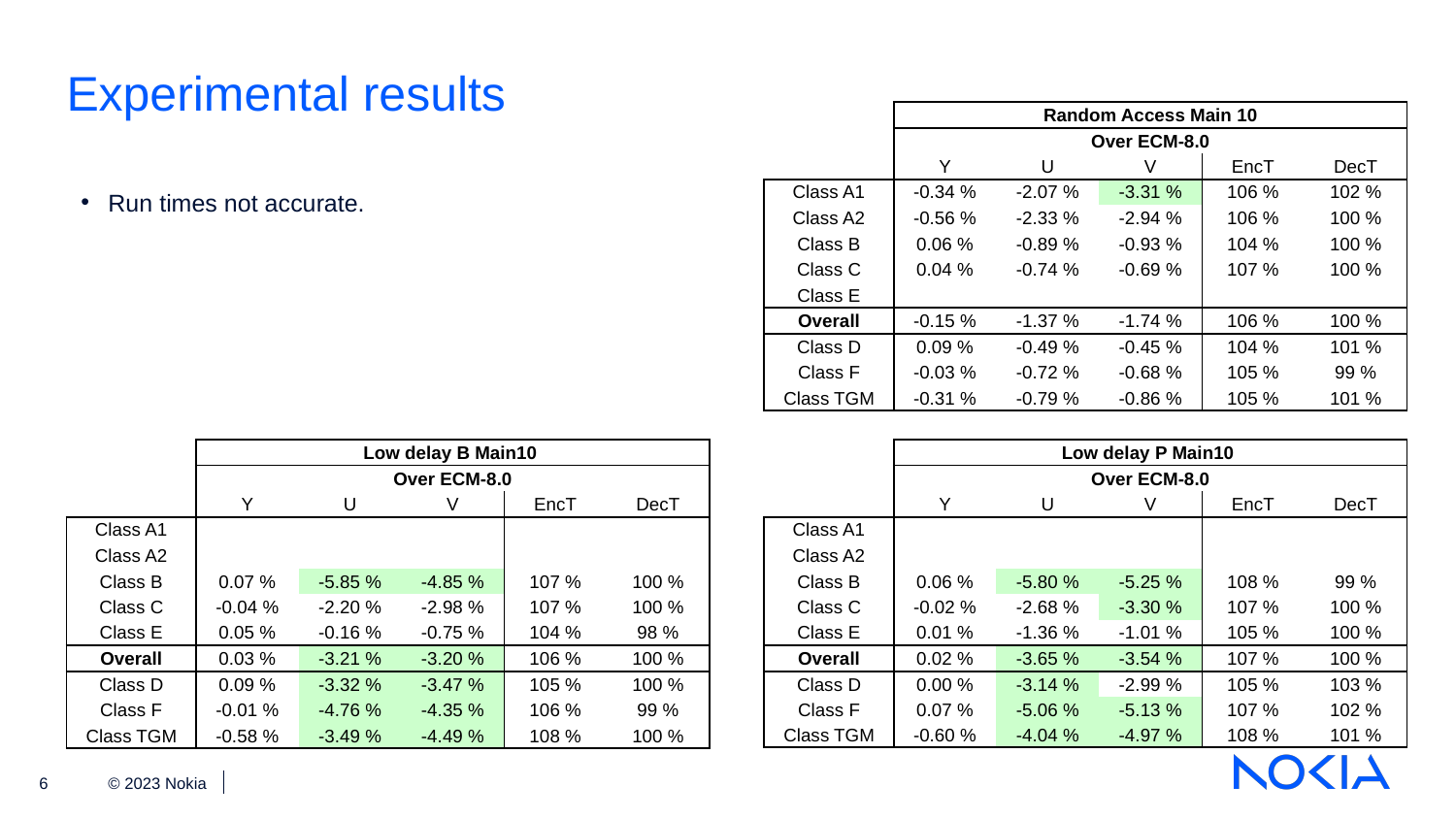

Experimental results
|  | Random Access Main 10 |  |  |  |  |
| --- | --- | --- | --- | --- | --- |
|  | Over ECM-8.0 |  |  |  |  |
|  | Y | U | V | EncT | DecT |
| Class A1 | -0.34 % | -2.07 % | -3.31 % | 106 % | 102 % |
| Class A2 | -0.56 % | -2.33 % | -2.94 % | 106 % | 100 % |
| Class B | 0.06 % | -0.89 % | -0.93 % | 104 % | 100 % |
| Class C | 0.04 % | -0.74 % | -0.69 % | 107 % | 100 % |
| Class E |  |  |  |  |  |
| Overall | -0.15 % | -1.37 % | -1.74 % | 106 % | 100 % |
| Class D | 0.09 % | -0.49 % | -0.45 % | 104 % | 101 % |
| Class F | -0.03 % | -0.72 % | -0.68 % | 105 % | 99 % |
| Class TGM | -0.31 % | -0.79 % | -0.86 % | 105 % | 101 % |

Run times not accurate.
|  | Low delay B Main10 |  |  |  |  |
| --- | --- | --- | --- | --- | --- |
|  | Over ECM-8.0 |  |  |  |  |
|  | Y | U | V | EncT | DecT |
| Class A1 |  |  |  |  |  |
| Class A2 |  |  |  |  |  |
| Class B | 0.07 % | -5.85 % | -4.85 % | 107 % | 100 % |
| Class C | -0.04 % | -2.20 % | -2.98 % | 107 % | 100 % |
| Class E | 0.05 % | -0.16 % | -0.75 % | 104 % | 98 % |
| Overall | 0.03 % | -3.21 % | -3.20 % | 106 % | 100 % |
| Class D | 0.09 % | -3.32 % | -3.47 % | 105 % | 100 % |
| Class F | -0.01 % | -4.76 % | -4.35 % | 106 % | 99 % |
| Class TGM | -0.58 % | -3.49 % | -4.49 % | 108 % | 100 % |
|  | Low delay P Main10 |  |  |  |  |
| --- | --- | --- | --- | --- | --- |
|  | Over ECM-8.0 |  |  |  |  |
|  | Y | U | V | EncT | DecT |
| Class A1 |  |  |  |  |  |
| Class A2 |  |  |  |  |  |
| Class B | 0.06 % | -5.80 % | -5.25 % | 108 % | 99 % |
| Class C | -0.02 % | -2.68 % | -3.30 % | 107 % | 100 % |
| Class E | 0.01 % | -1.36 % | -1.01 % | 105 % | 100 % |
| Overall | 0.02 % | -3.65 % | -3.54 % | 107 % | 100 % |
| Class D | 0.00 % | -3.14 % | -2.99 % | 105 % | 103 % |
| Class F | 0.07 % | -5.06 % | -5.13 % | 107 % | 102 % |
| Class TGM | -0.60 % | -4.04 % | -4.97 % | 108 % | 101 % |